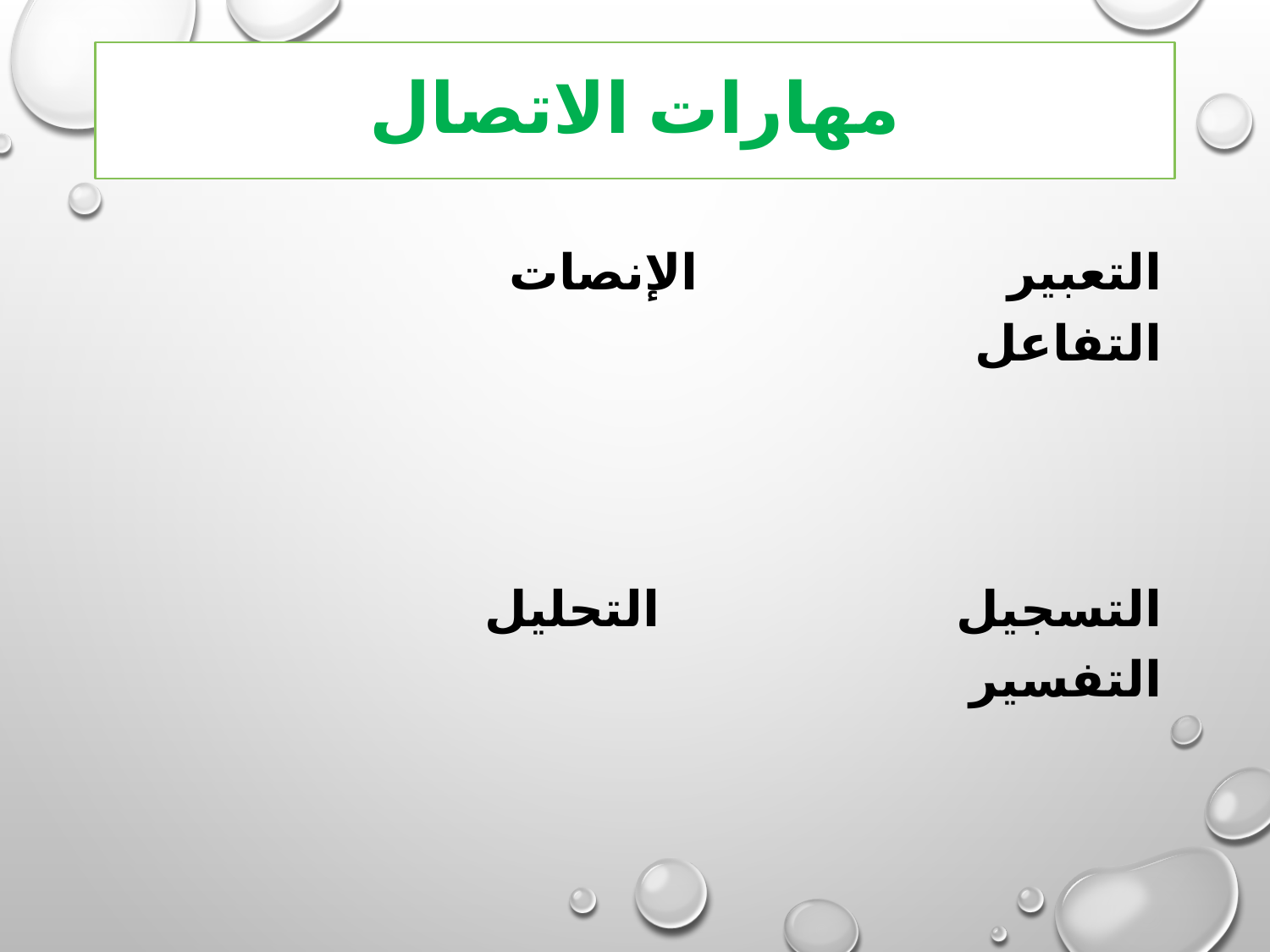

# مهارات الاتصال
التعبير                        الإنصات                           التفاعل

التسجيل                       التحليل                            التفسير